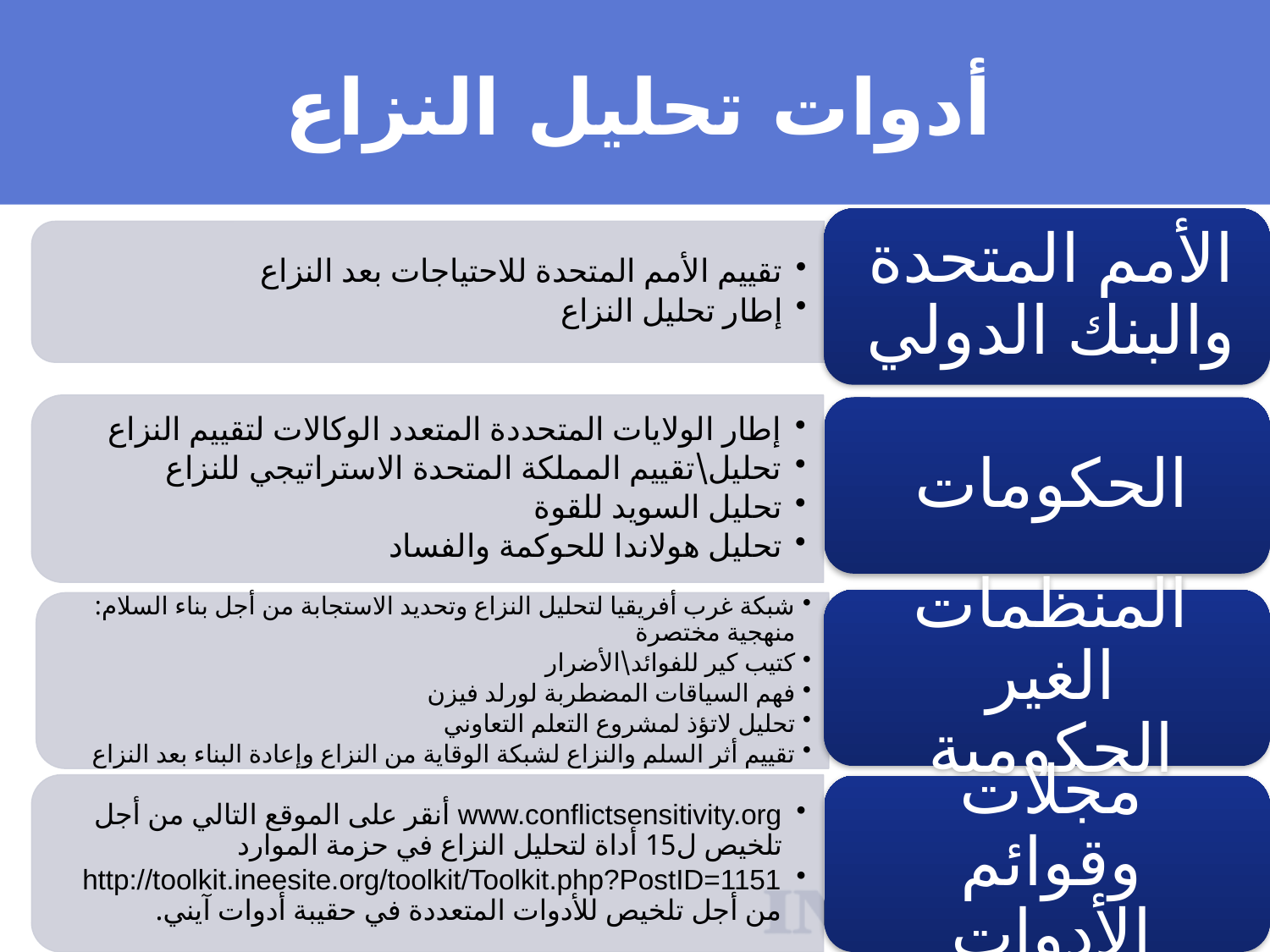

# أدوات تحليل النزاع
تقييم الأمم المتحدة للاحتياجات بعد النزاع
إطار تحليل النزاع
الأمم المتحدة والبنك الدولي
إطار الولايات المتحددة المتعدد الوكالات لتقييم النزاع
تحليل\تقييم المملكة المتحدة الاستراتيجي للنزاع
تحليل السويد للقوة
تحليل هولاندا للحوكمة والفساد
الحكومات
شبكة غرب أفريقيا لتحليل النزاع وتحديد الاستجابة من أجل بناء السلام: منهجية مختصرة
كتيب كير للفوائد\الأضرار
فهم السياقات المضطربة لورلد فيزن
تحليل لاتؤذ لمشروع التعلم التعاوني
تقييم أثر السلم والنزاع لشبكة الوقاية من النزاع وإعادة البناء بعد النزاع
المنظمات الغير الحكومية
www.conflictsensitivity.org أنقر على الموقع التالي من أجل تلخيص ل15 أداة لتحليل النزاع في حزمة الموارد
http://toolkit.ineesite.org/toolkit/Toolkit.php?PostID=1151 من أجل تلخيص للأدوات المتعددة في حقيبة أدوات آيني.
مجلات وقوائم الأدوات